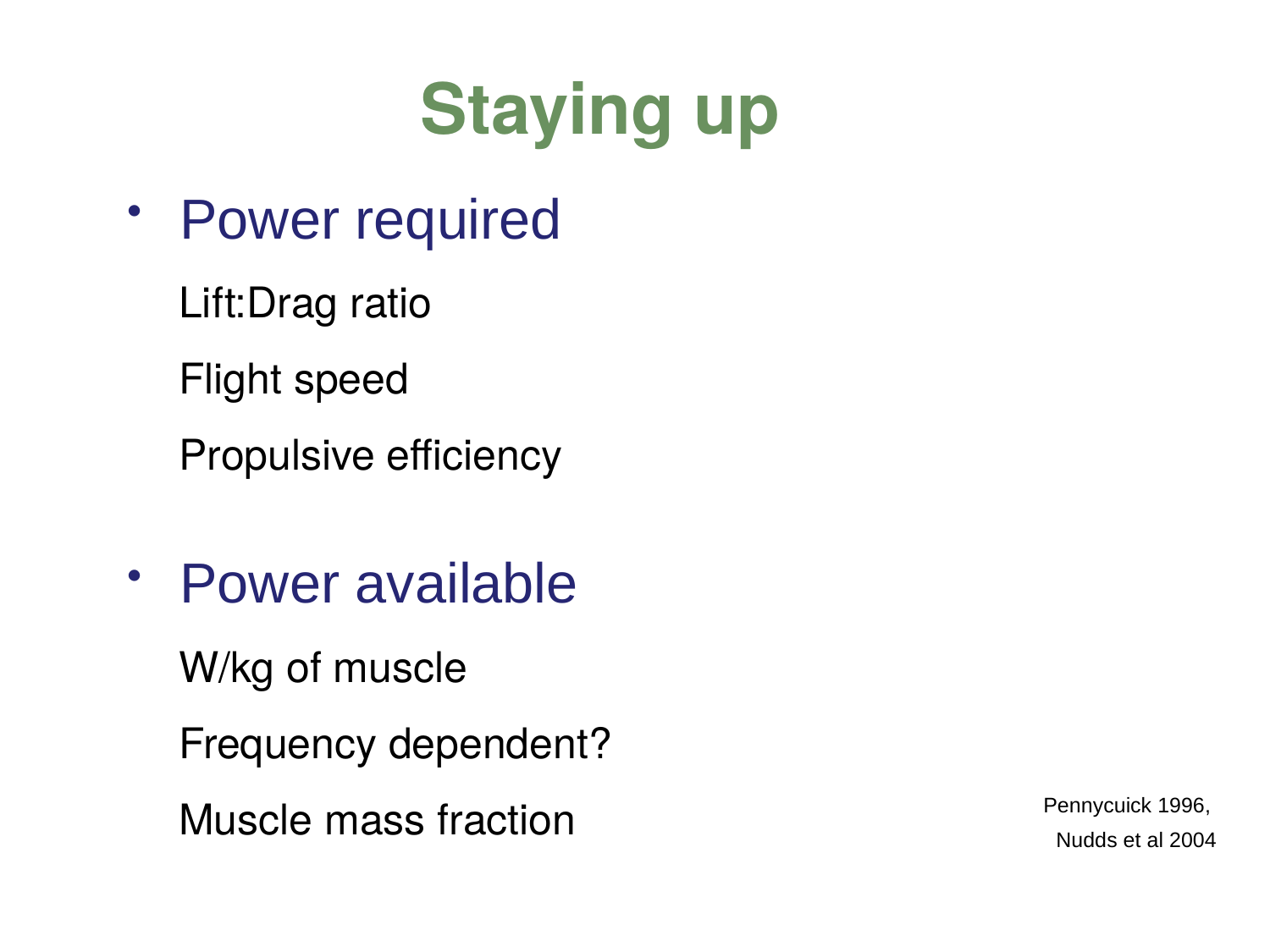

# Staying up
Power required
Lift:Drag ratio
Flight speed
Propulsive efficiency

Power available
W/kg of muscle
Frequency dependent?
Muscle mass fraction
Pennycuick 1996,
Nudds et al 2004